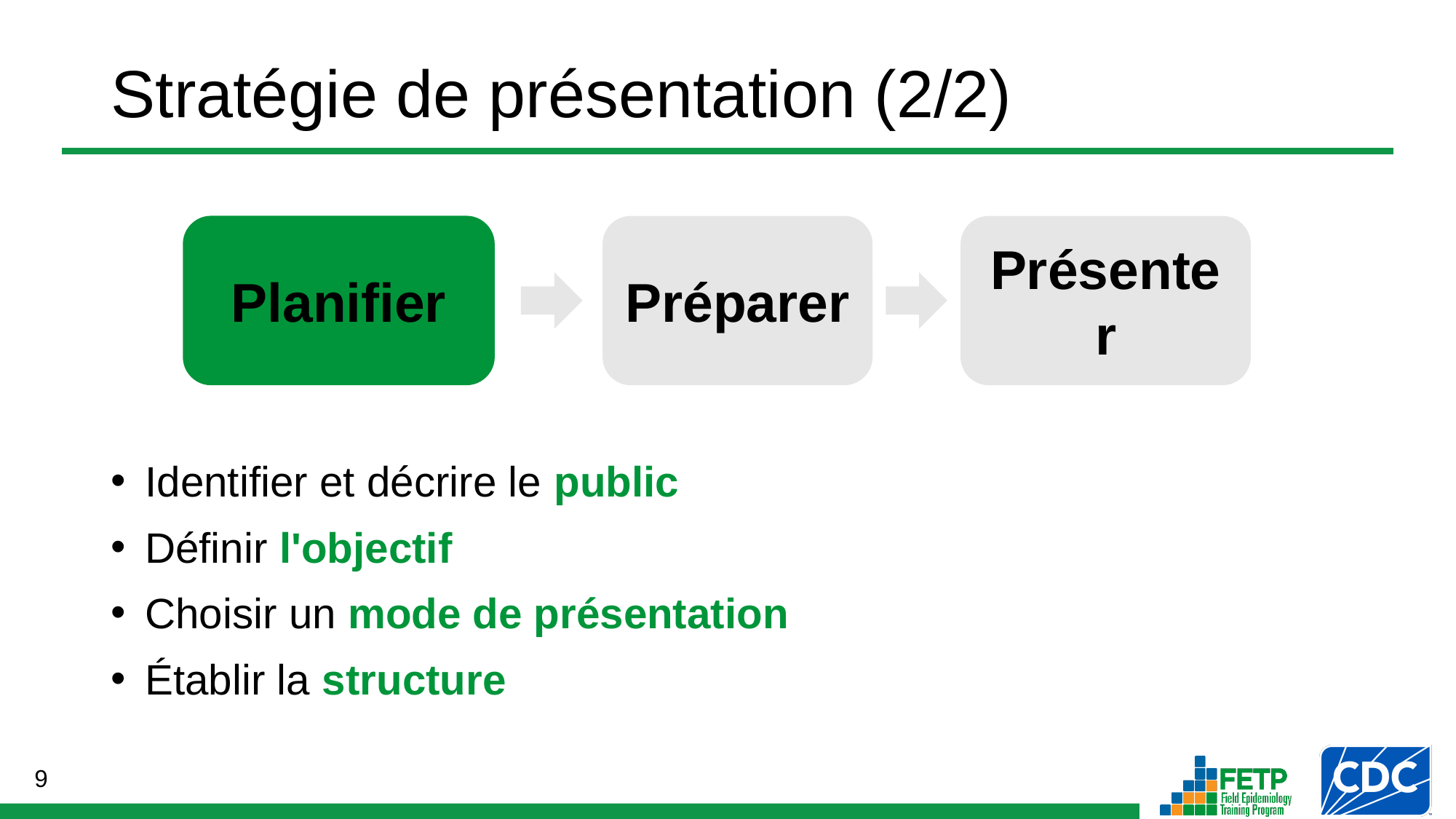

# Stratégie de présentation (2/2)
Planifier
Préparer
Présenter

Identifier et décrire le public
Définir l'objectif
Choisir un mode de présentation
Établir la structure